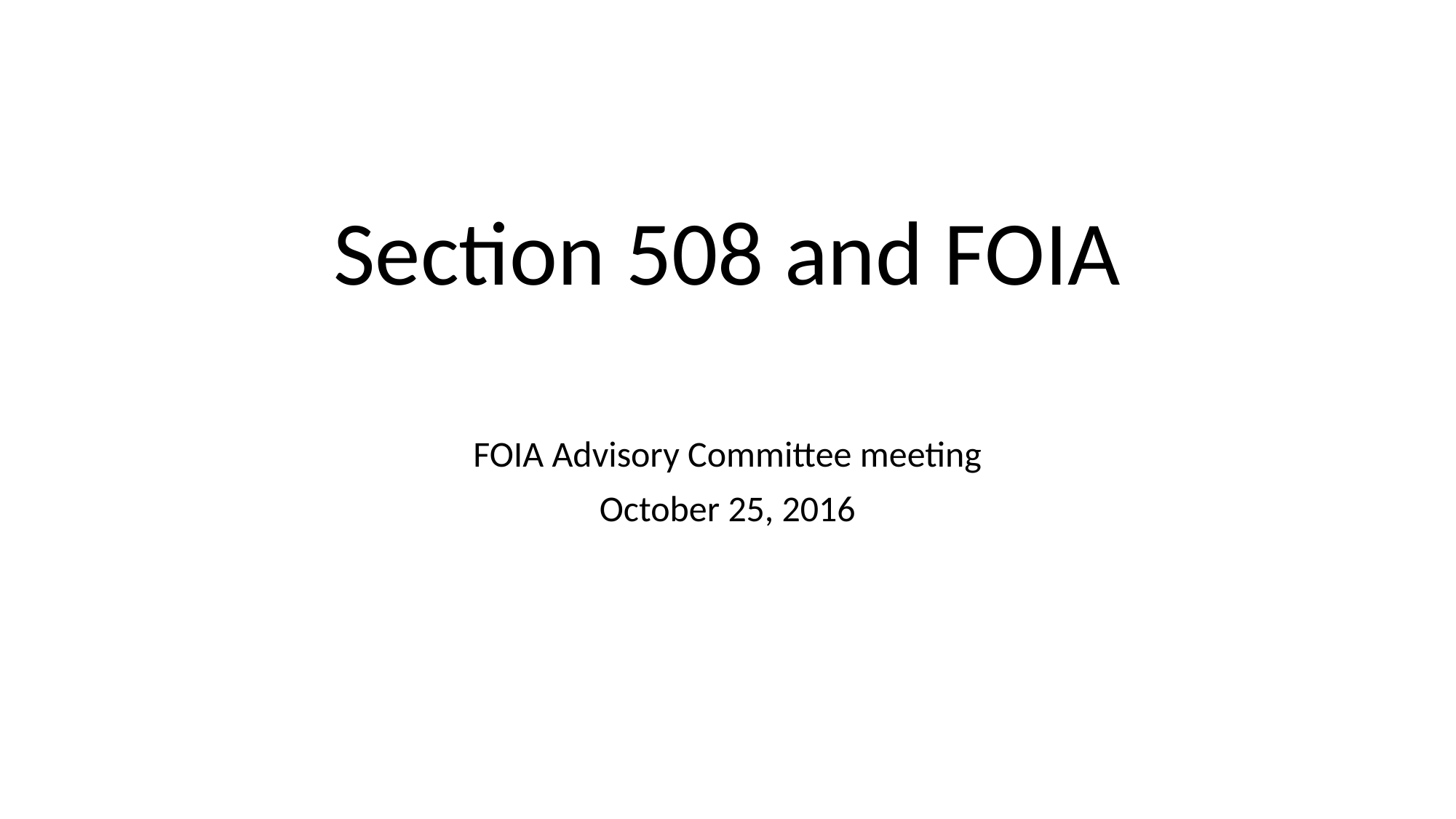

# Section 508 and FOIA
FOIA Advisory Committee meeting
October 25, 2016